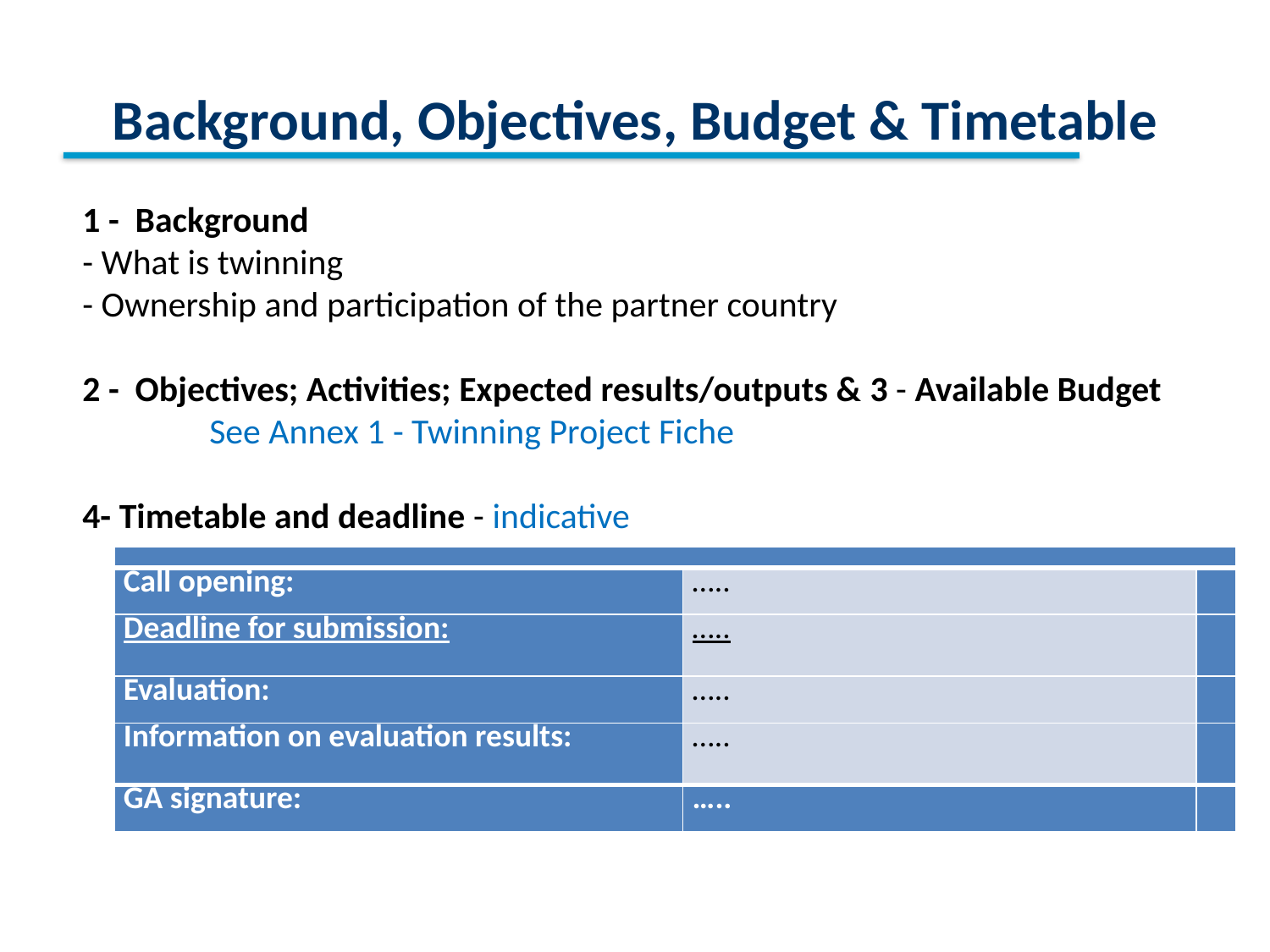

# Background, Objectives, Budget & Timetable

1 -  Background
- What is twinning
- Ownership and participation of the partner country

2 -  Objectives; Activities; Expected results/outputs & 3 - Available Budget
	See Annex 1 - Twinning Project Fiche

4- Timetable and deadline - indicative

|  |  |  |
| --- | --- | --- |
| Call opening: | ….. |  |
| Deadline for submission: | ….. |  |
| Evaluation: | ….. |  |
| Information on evaluation results: | ….. |  |
| GA signature: | ….. |  |